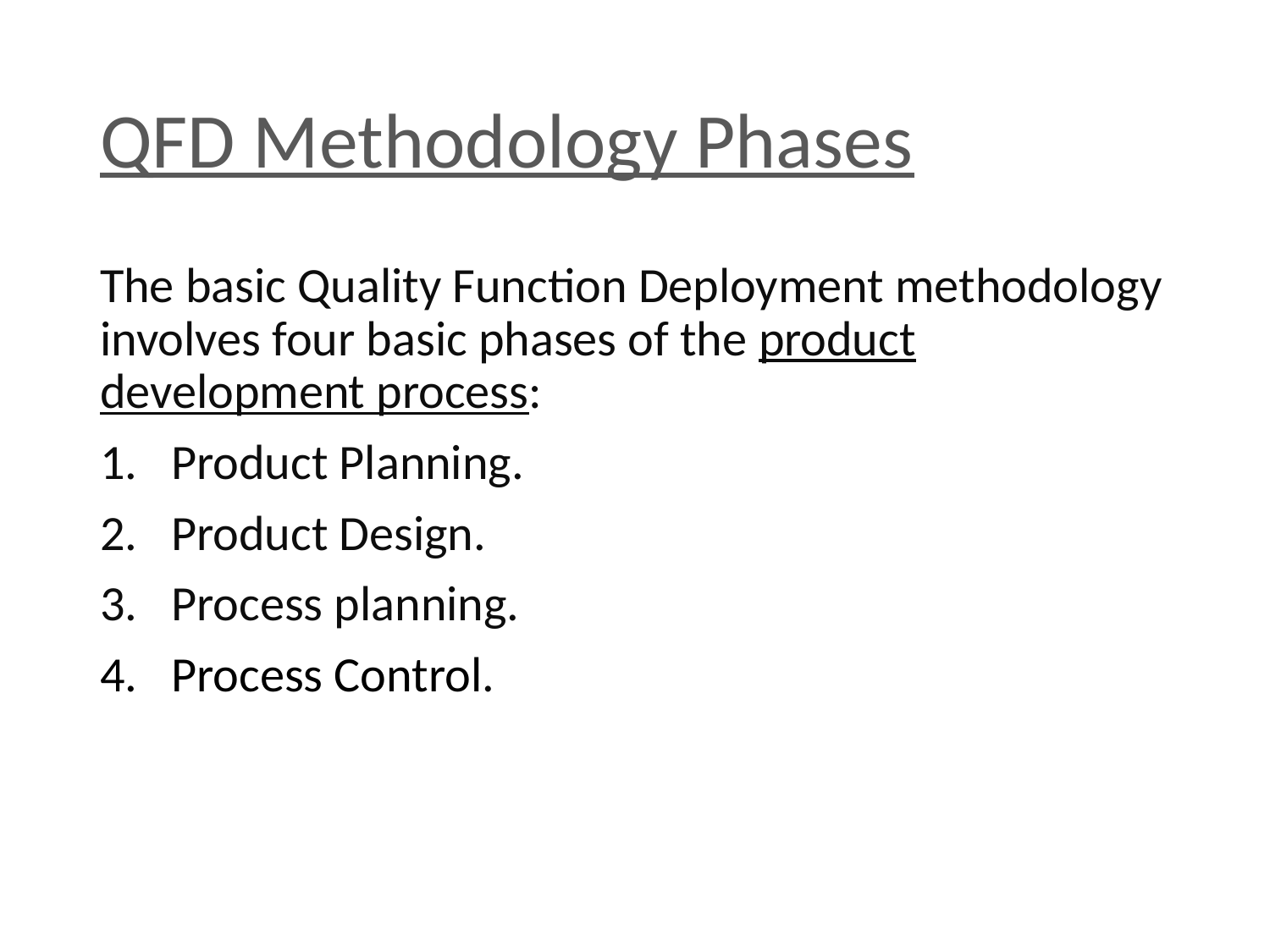

# QFD Methodology Phases
The basic Quality Function Deployment methodology involves four basic phases of the product development process:
Product Planning.
Product Design.
Process planning.
Process Control.